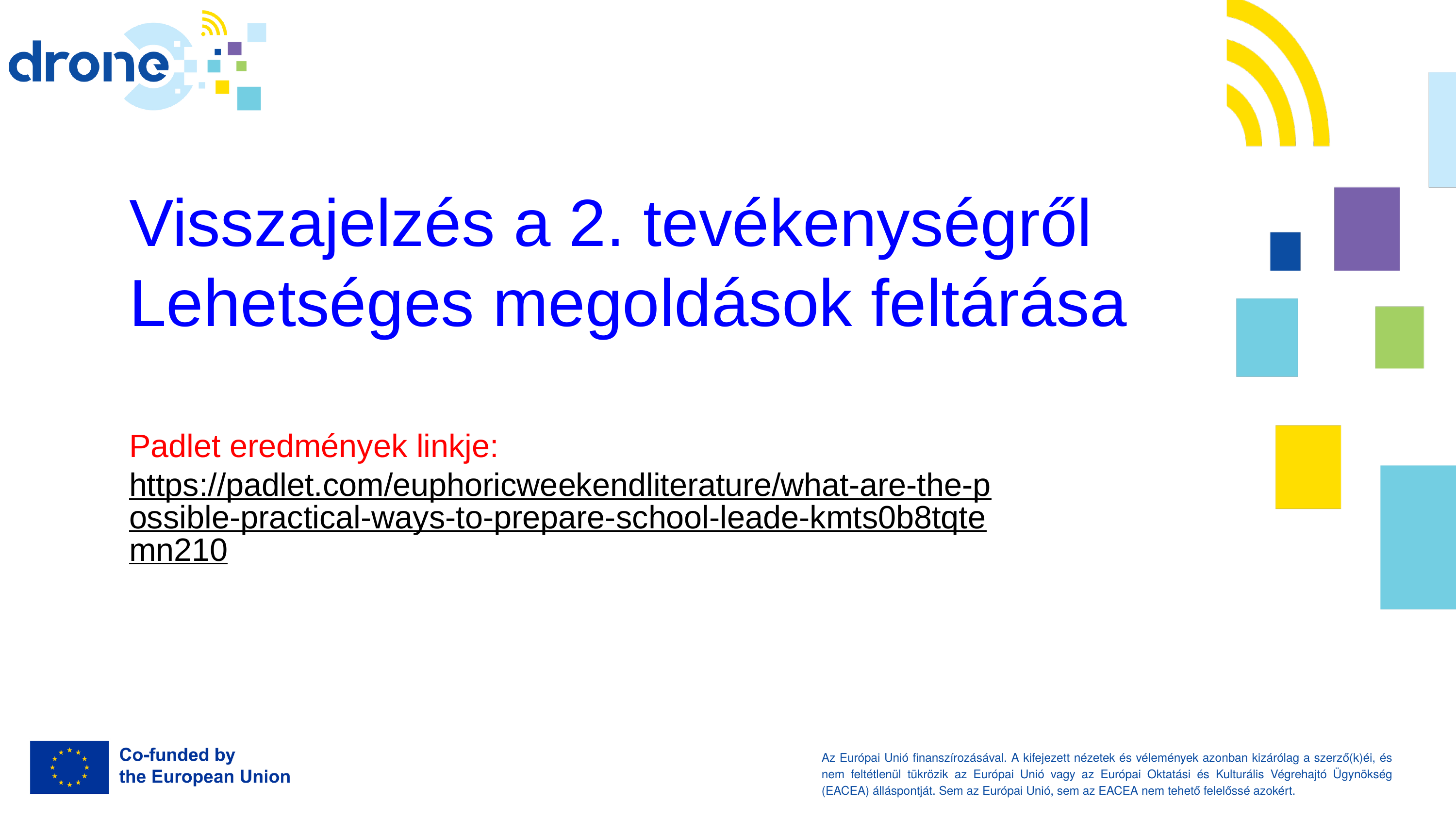

.
Visszajelzés a 2. tevékenységről
Lehetséges megoldások feltárása
02.
03.
Padlet eredmények linkje:
https://padlet.com/euphoricweekendliterature/what-are-the-possible-practical-ways-to-prepare-school-leade-kmts0b8tqtemn210
04.

Az Európai Unió finanszírozásával. A kifejezett nézetek és vélemények azonban kizárólag a szerző(k)éi, és nem feltétlenül tükrözik az Európai Unió vagy az Európai Oktatási és Kulturális Végrehajtó Ügynökség (EACEA) álláspontját. Sem az Európai Unió, sem az EACEA nem tehető felelőssé azokért.